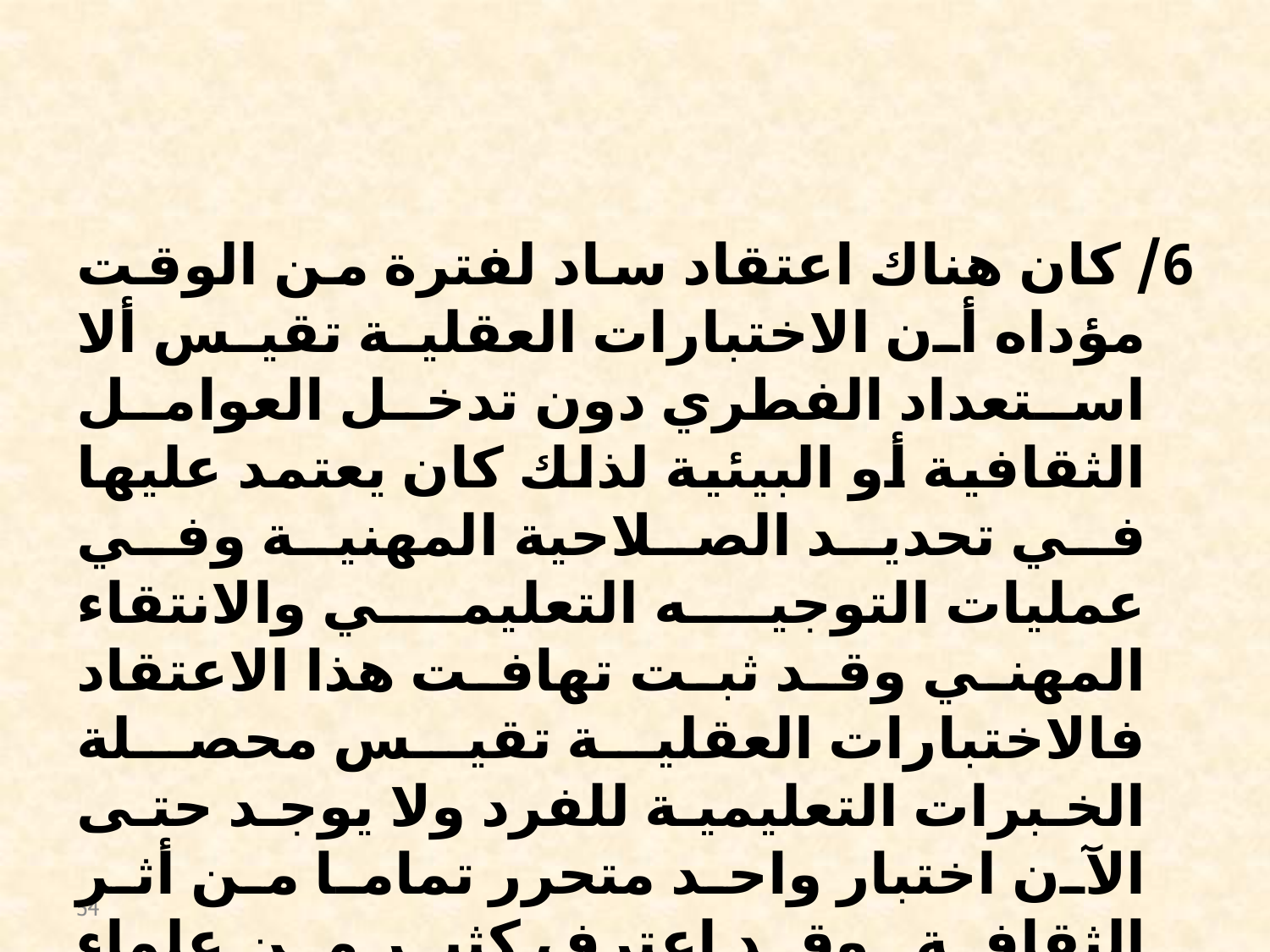

#
6/ كان هناك اعتقاد ساد لفترة من الوقت مؤداه أن الاختبارات العقلية تقيس ألا استعداد الفطري دون تدخل العوامل الثقافية أو البيئية لذلك كان يعتمد عليها في تحديد الصلاحية المهنية وفي عمليات التوجيه التعليمي والانتقاء المهني وقد ثبت تهافت هذا الاعتقاد فالاختبارات العقلية تقيس محصلة الخبرات التعليمية للفرد ولا يوجد حتى الآن اختبار واحد متحرر تماما من أثر الثقافة . وقد اعترف كثير من علماء النفس الغربيين أيضا بذلك.

54